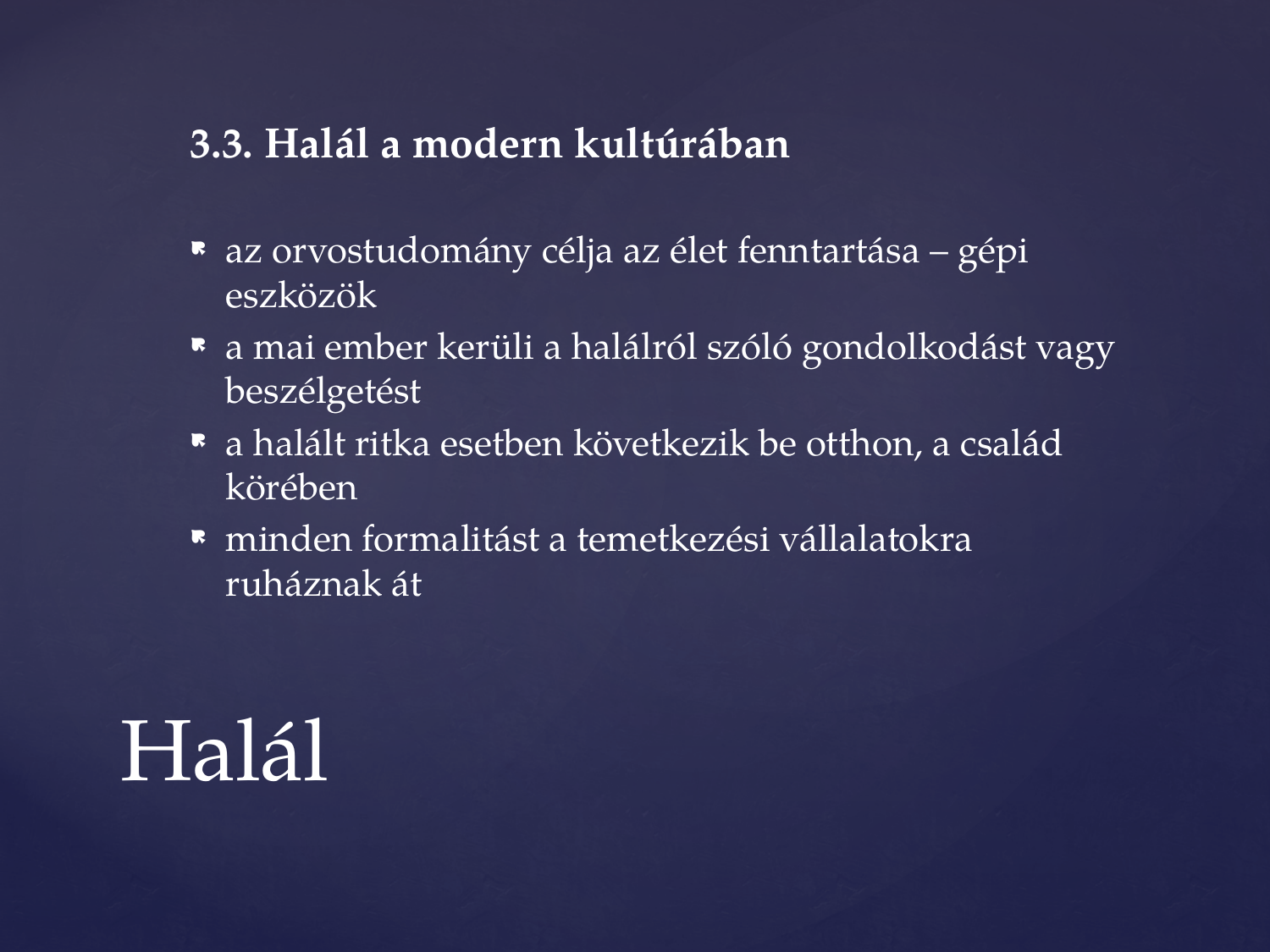

3.3. Halál a modern kultúrában

az orvostudomány célja az élet fenntartása – gépi eszközök
a mai ember kerüli a halálról szóló gondolkodást vagy beszélgetést
a halált ritka esetben következik be otthon, a család körében
minden formalitást a temetkezési vállalatokra ruháznak át

# Halál